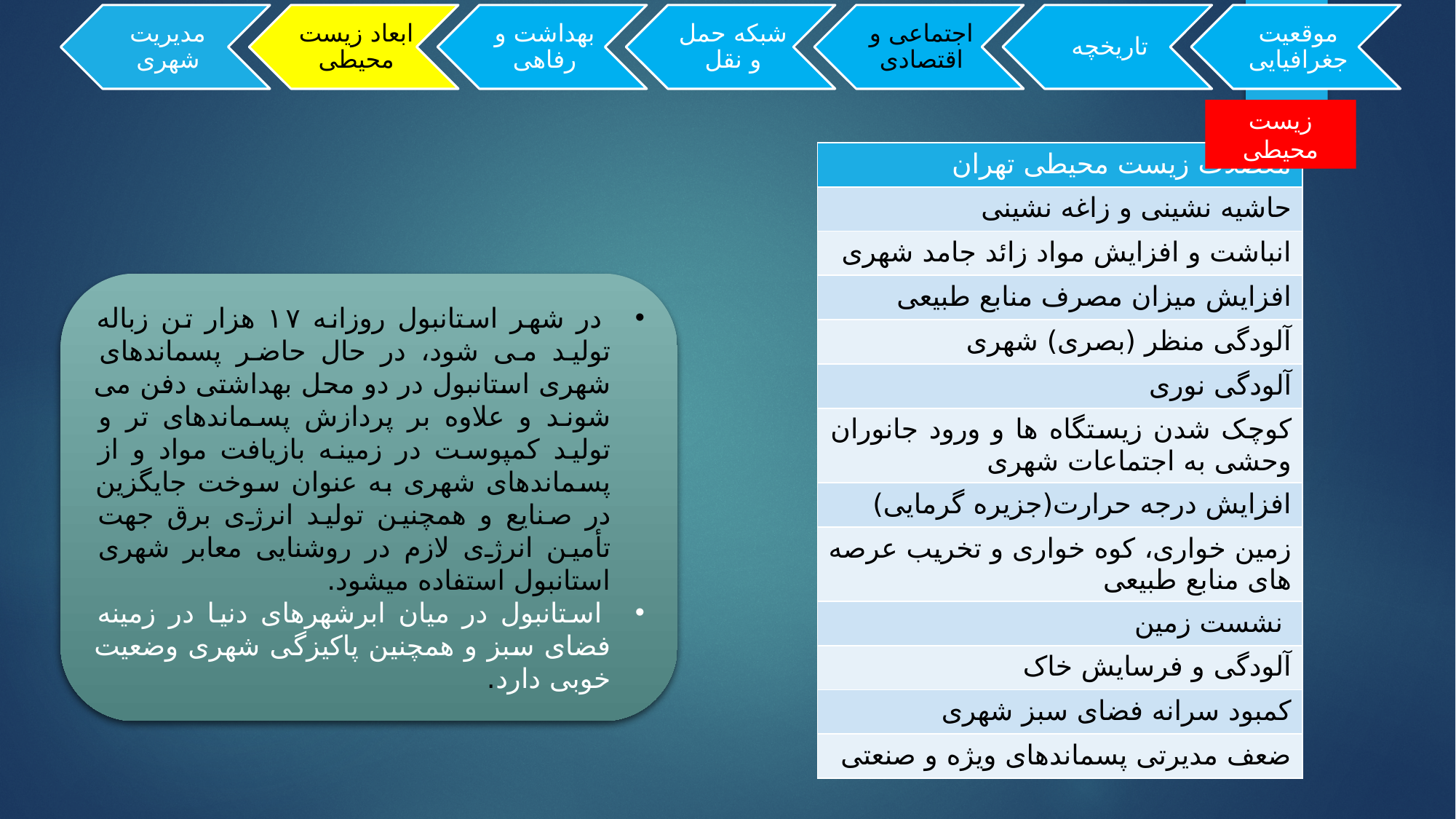

موقعیت جغرافیایی
تاریخچه
اجتماعی و اقتصادی
شبکه حمل و نقل
بهداشت و رفاهی
ابعاد زیست محیطی
مدیریت شهری
زیست محیطی
| معضلات زیست محیطی تهران |
| --- |
| حاشیه نشینی و زاغه نشینی |
| انباشت و افزایش مواد زائد جامد شهری |
| افزایش میزان مصرف منابع طبیعی |
| آلودگی منظر (بصری) شهری |
| آلودگی نوری |
| کوچک شدن زیستگاه ها و ورود جانوران وحشی به اجتماعات شهری |
| افزایش درجه حرارت(جزیره گرمایی) |
| زمین خواری، کوه خواری و تخریب عرصه های منابع طبیعی |
| نشست زمین |
| آلودگی و فرسایش خاک |
| کمبود سرانه فضای سبز شهری |
| ضعف مدیرتی پسماندهای ویژه و صنعتی |
 در شهر استانبول روزانه ۱۷ هزار تن زباله تولید می شود، در حال حاضر پسماندهای شهری استانبول در دو محل بهداشتی دفن می شوند و علاوه بر پردازش پسماندهای تر و تولید کمپوست در زمینه بازیافت مواد و از پسماندهای شهری به عنوان سوخت جایگزین در صنایع و همچنین تولید انرژی برق جهت تأمین انرژی لازم در روشنایی معابر شهری استانبول استفاده میشود.
 استانبول در میان ابرشهرهای دنیا در زمینه فضای سبز و همچنین پاکیزگی شهری وضعیت خوبی دارد.